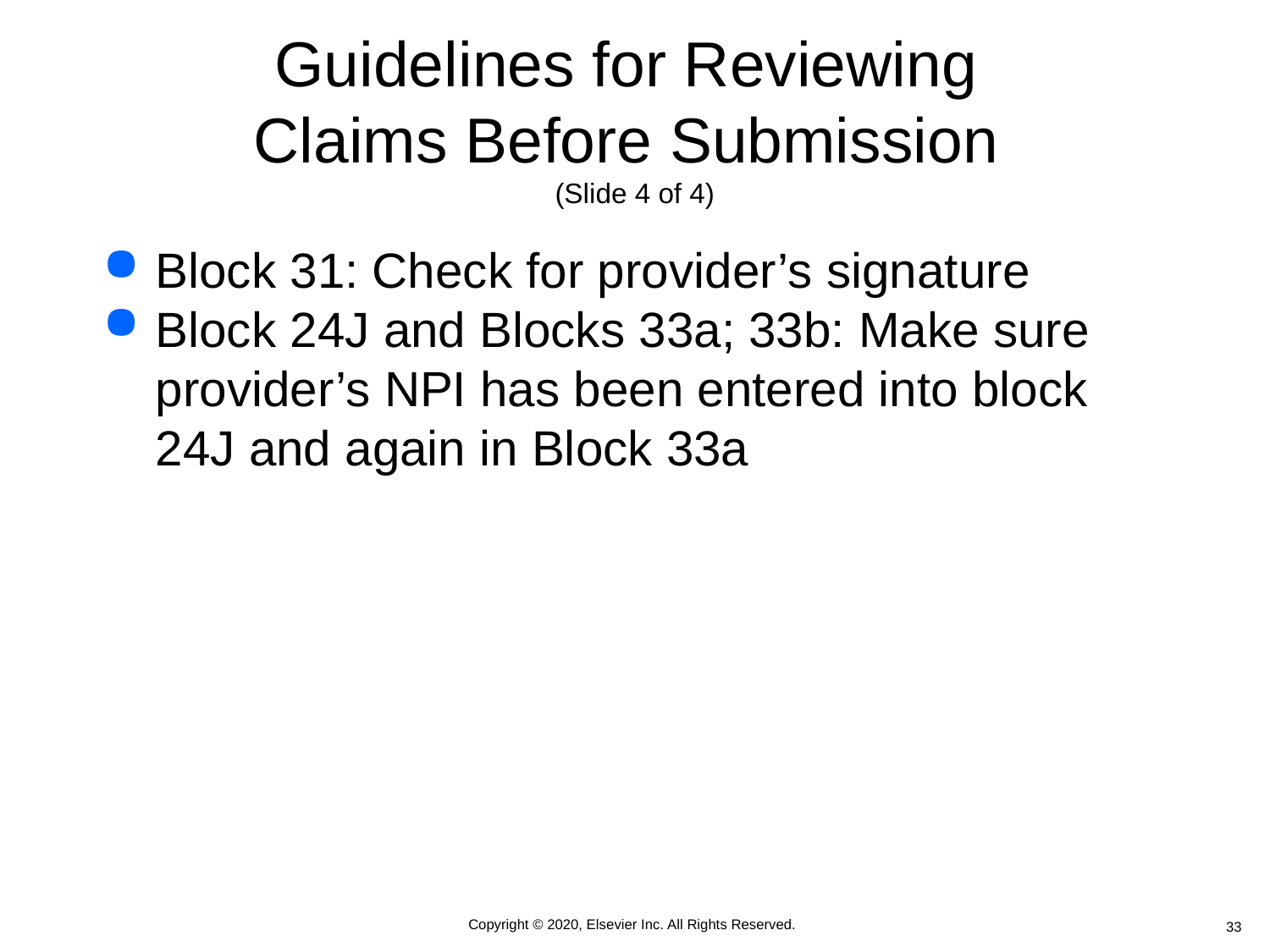

# Guidelines for Reviewing Claims Before Submission (Slide 4 of 4)
Block 31: Check for provider’s signature
Block 24J and Blocks 33a; 33b: Make sure provider’s NPI has been entered into block 24J and again in Block 33a